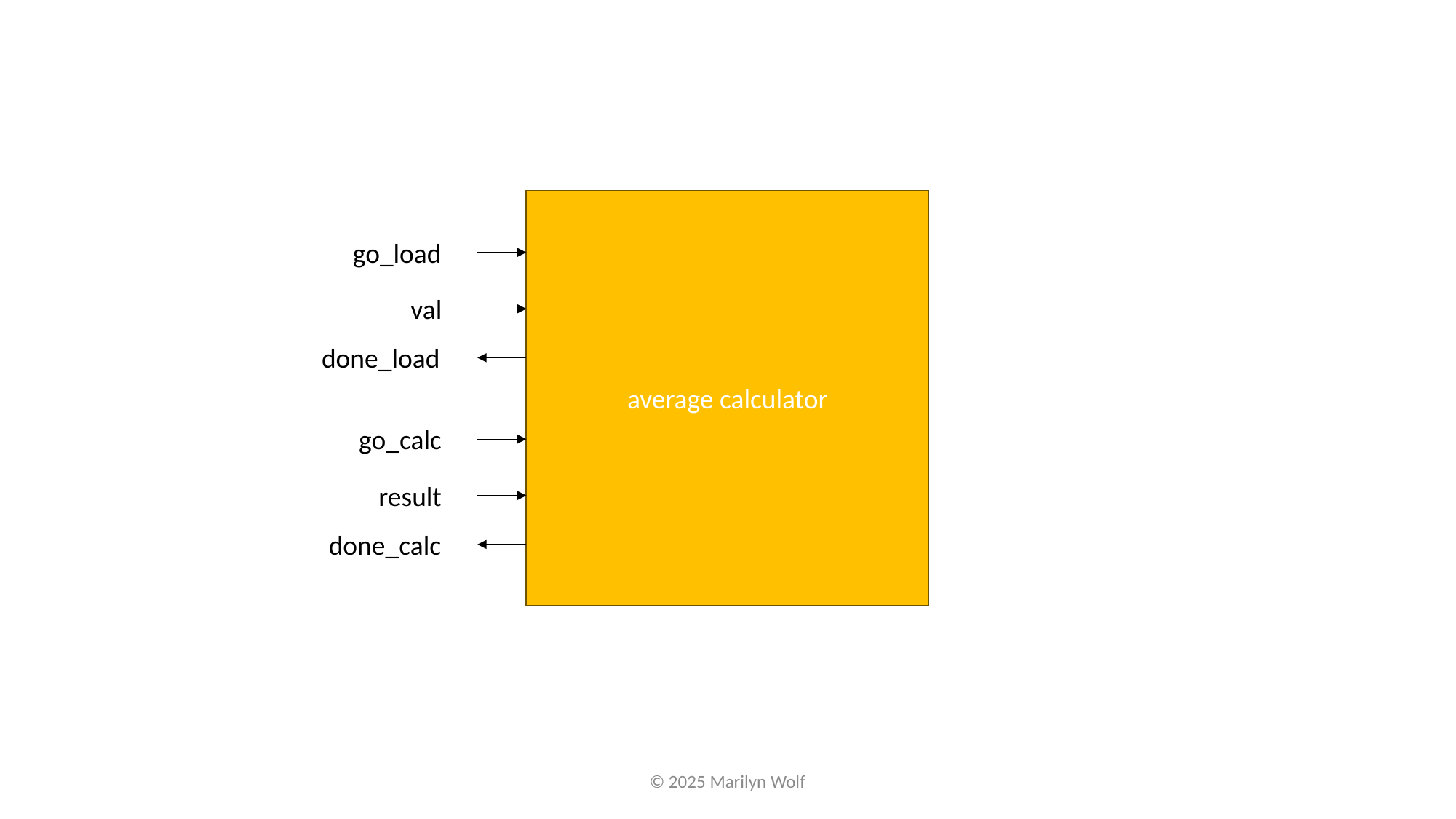

average calculator
go_load
val
done_load
go_calc
result
done_calc
© 2025 Marilyn Wolf